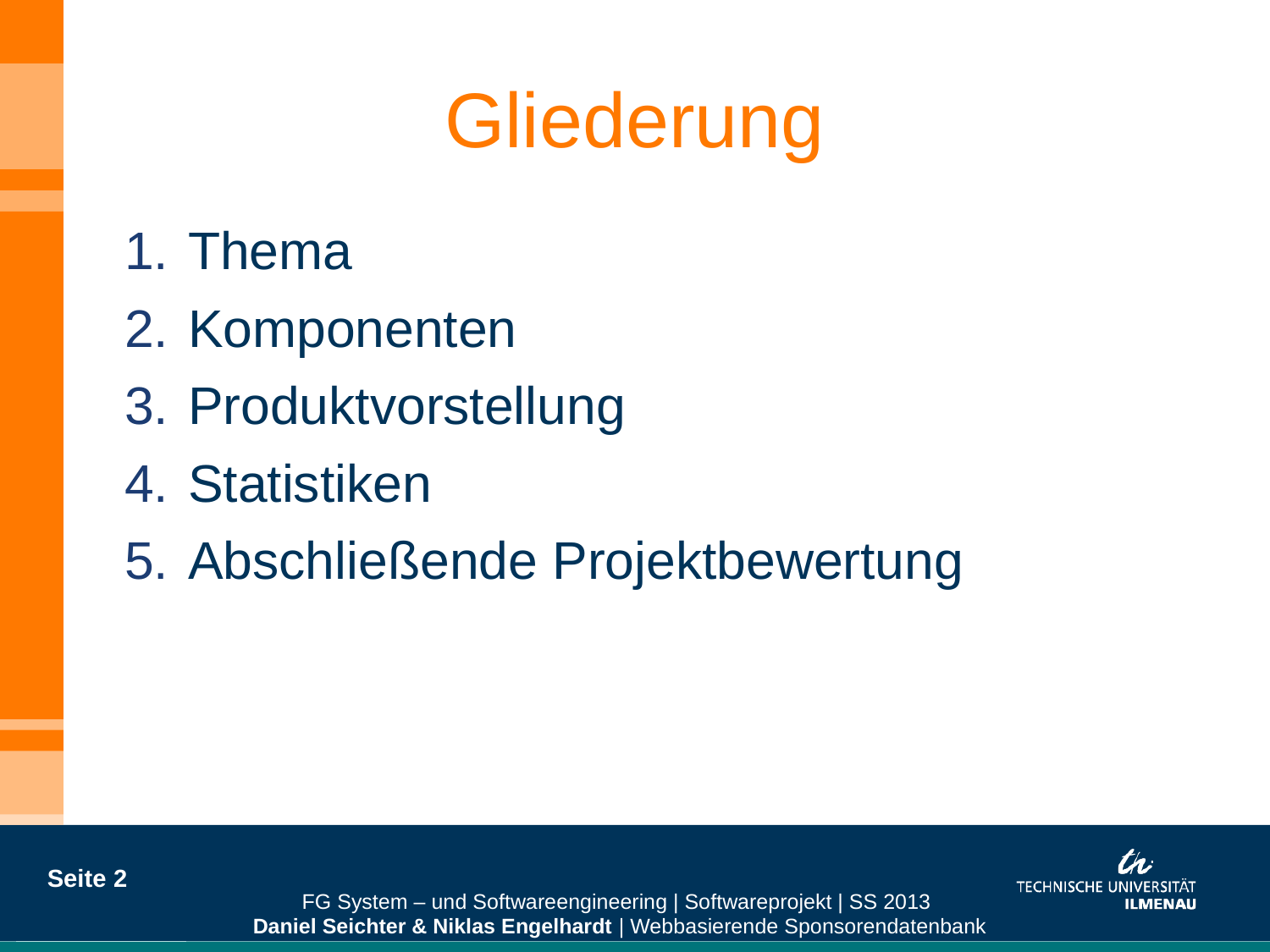

# Gliederung
Thema
Komponenten
Produktvorstellung
Statistiken
Abschließende Projektbewertung
Seite 2
FG System – und Softwareengineering | Softwareprojekt | SS 2013
Daniel Seichter & Niklas Engelhardt | Webbasierende Sponsorendatenbank